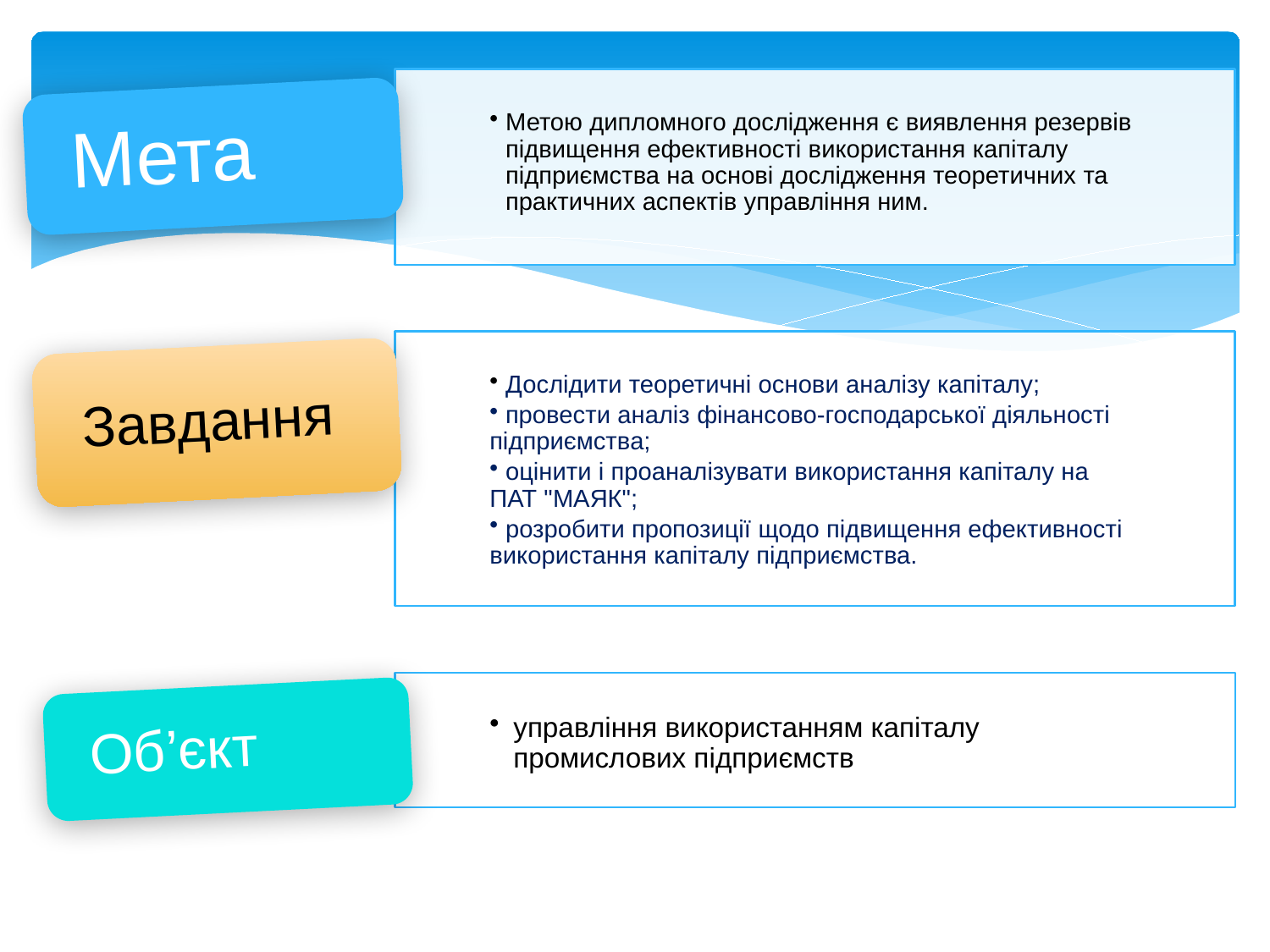

Метою дипломного дослідження є виявлення резервів підвищення ефективності використання капіталу підприємства на основі дослідження теоретичних та практичних аспектів управління ним.
Мета
 Дослідити теоретичні основи аналізу капіталу;
 провести аналіз фінансово-господарської діяльності     підприємства;
 оцінити і проаналізувати використання капіталу на  ПАТ "МАЯК";
 розробити пропозиції щодо підвищення ефективності використання капіталу підприємства.
Завдання
управління використанням капіталу промислових підприємств
Об’єкт